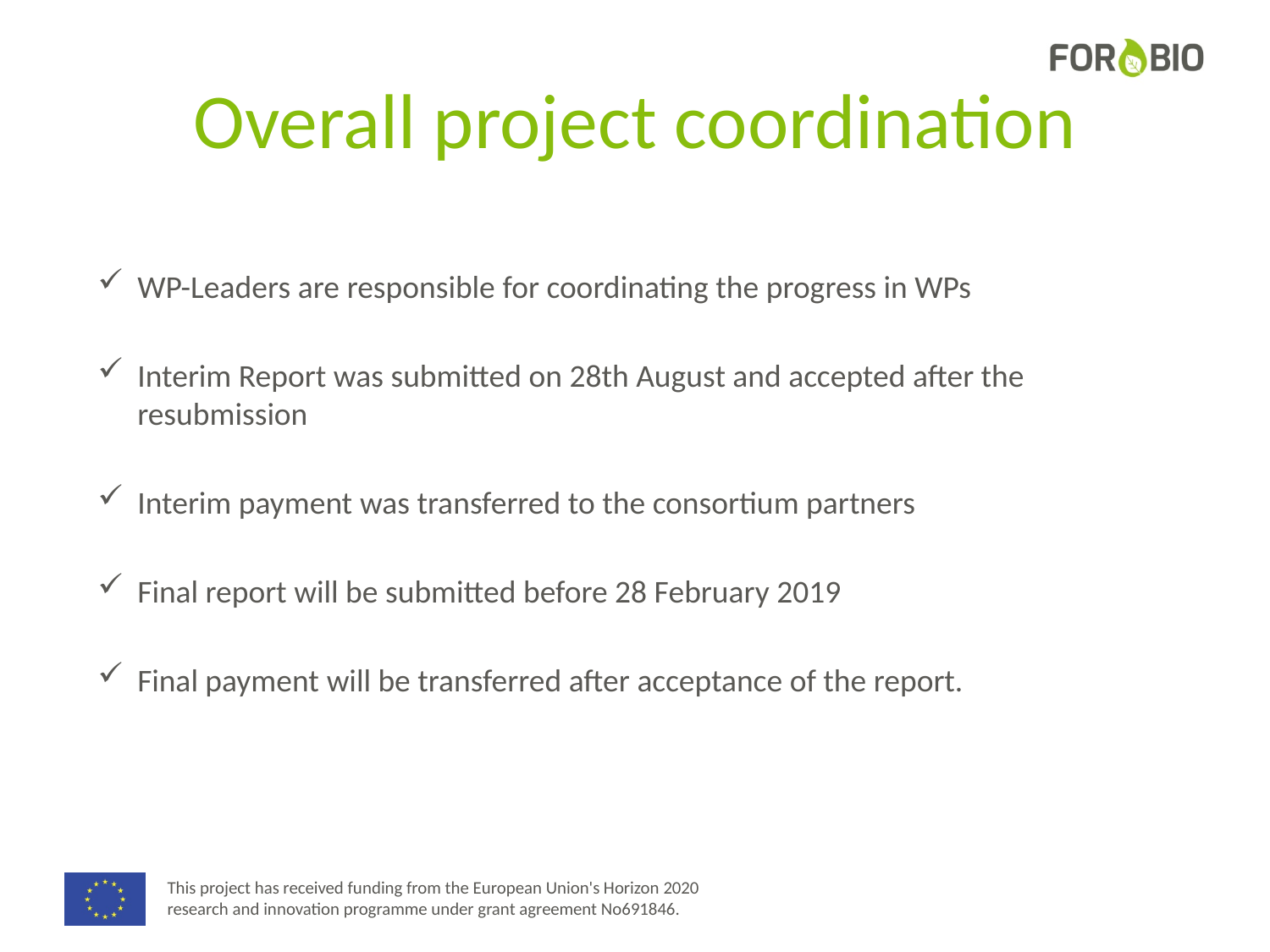

# Overall project coordination

WP-Leaders are responsible for coordinating the progress in WPs

Interim Report was submitted on 28th August and accepted after the resubmission

Interim payment was transferred to the consortium partners

Final report will be submitted before 28 February 2019

Final payment will be transferred after acceptance of the report.